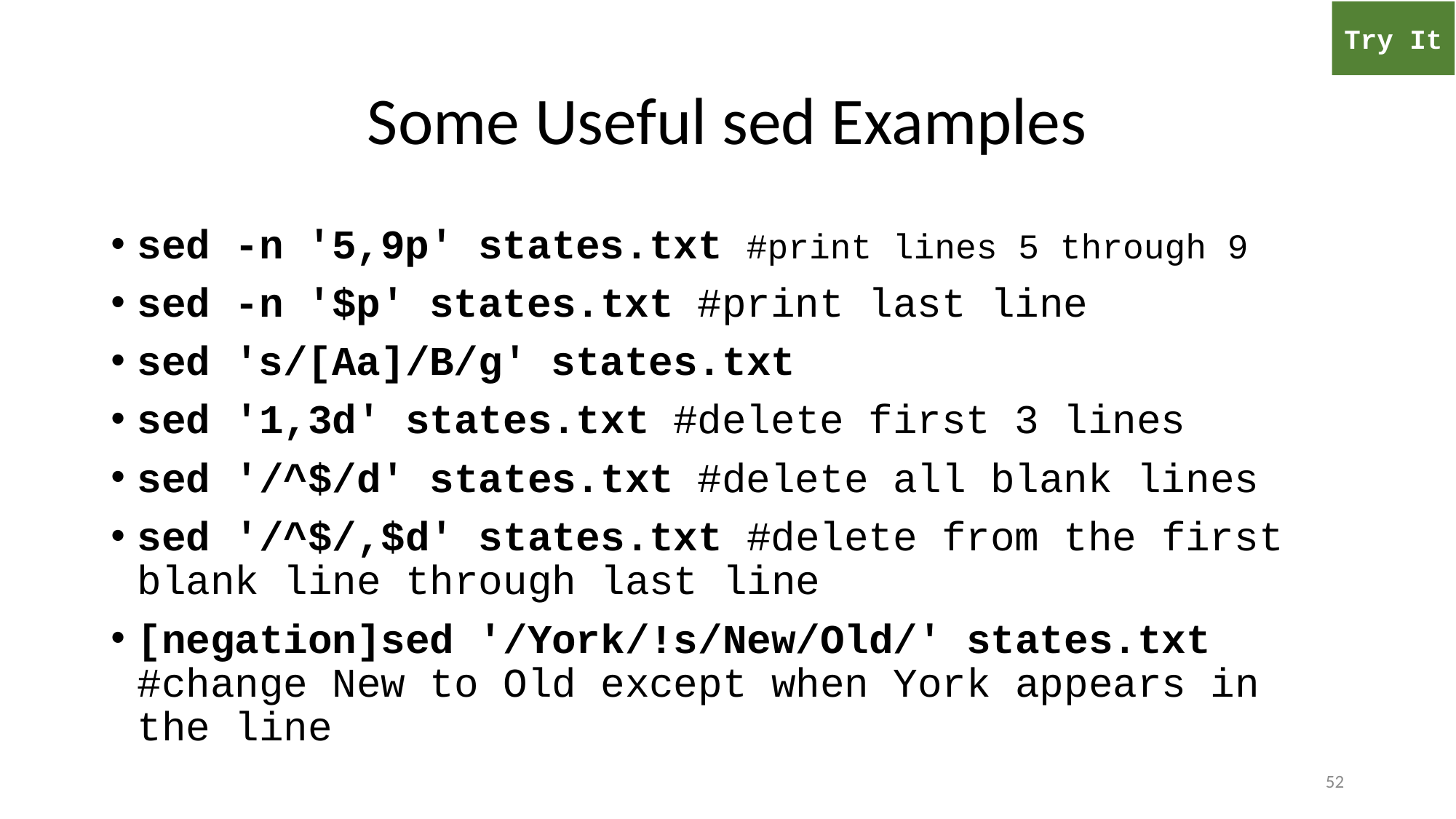

Try It
# Some Useful sed Examples
sed -n '5,9p' states.txt #print lines 5 through 9
sed -n '$p' states.txt #print last line
sed 's/[Aa]/B/g' states.txt
sed '1,3d' states.txt #delete first 3 lines
sed '/^$/d' states.txt #delete all blank lines
sed '/^$/,$d' states.txt #delete from the first blank line through last line
[negation]sed '/York/!s/New/Old/' states.txt #change New to Old except when York appears in the line

52